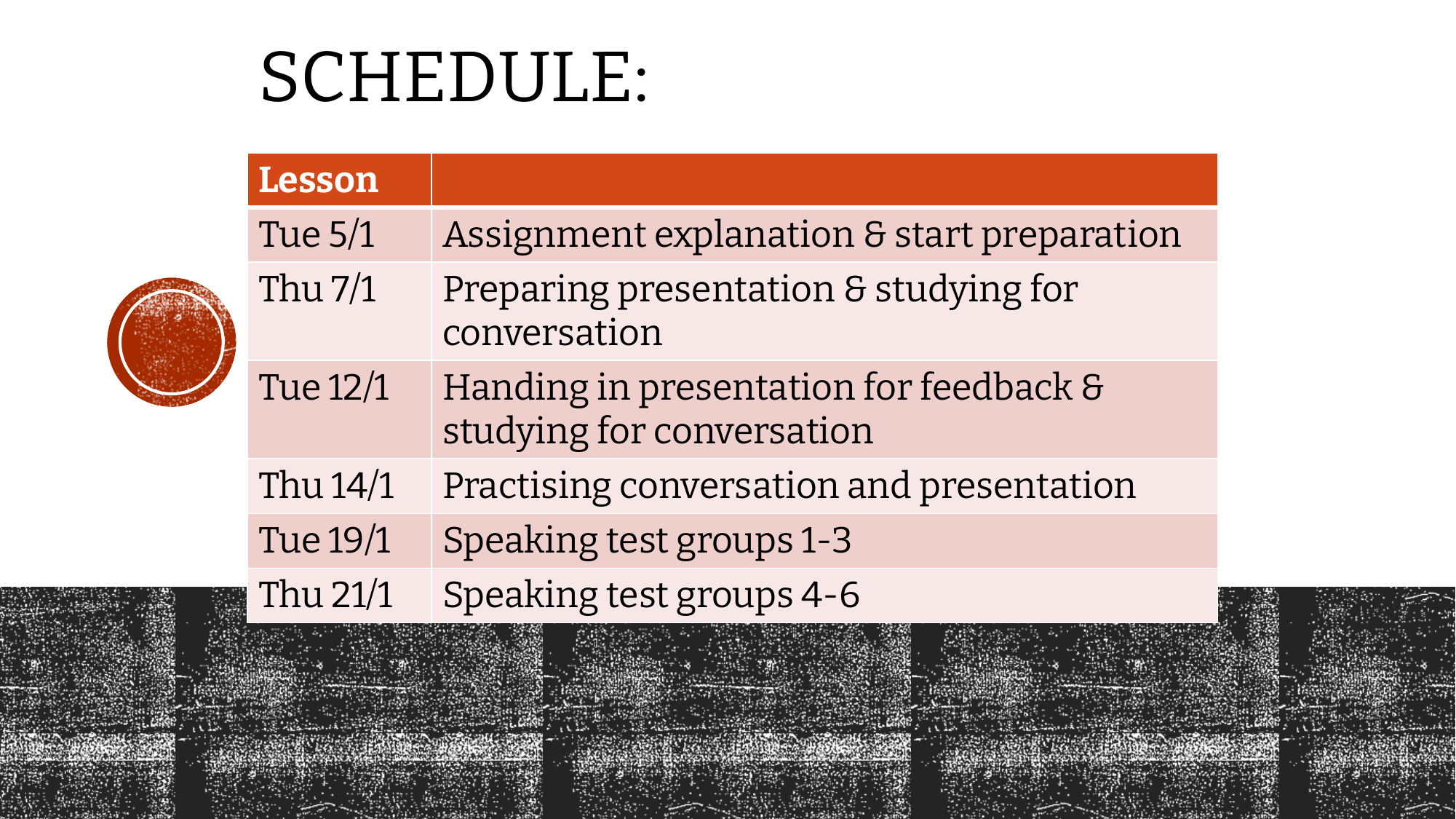

# Schedule:
| Lesson |  |
| --- | --- |
| Tue 5/1 | Assignment explanation & start preparation |
| Thu 7/1 | Preparing presentation & studying for conversation |
| Tue 12/1 | Handing in presentation for feedback & studying for conversation |
| Thu 14/1 | Practising conversation and presentation |
| Tue 19/1 | Speaking test groups 1-3 |
| Thu 21/1 | Speaking test groups 4-6 |